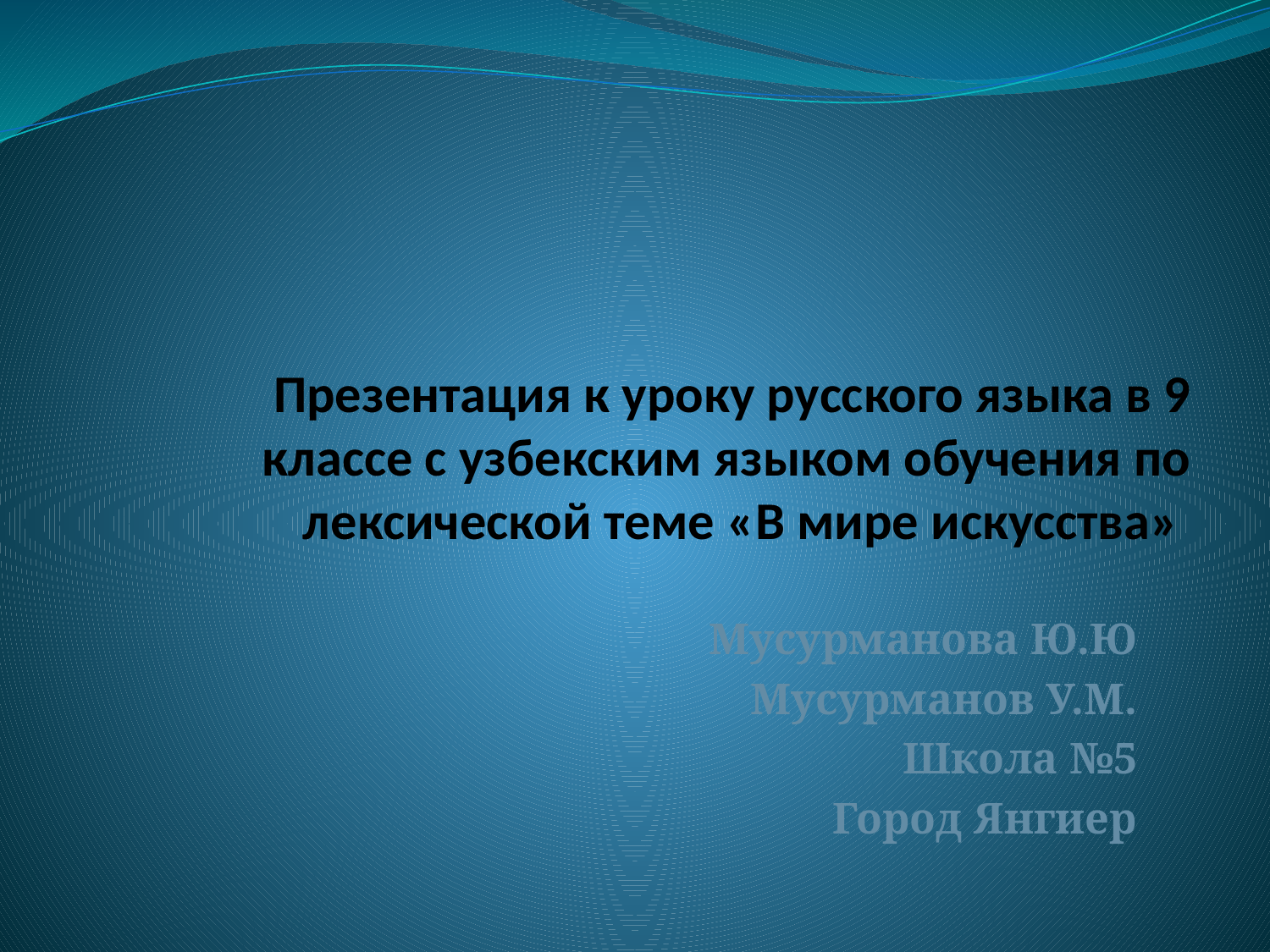

# Презентация к уроку русского языка в 9 классе с узбекским языком обучения по лексической теме «В мире искусства»
Мусурманова Ю.Ю
Мусурманов У.М.
Школа №5
Город Янгиер